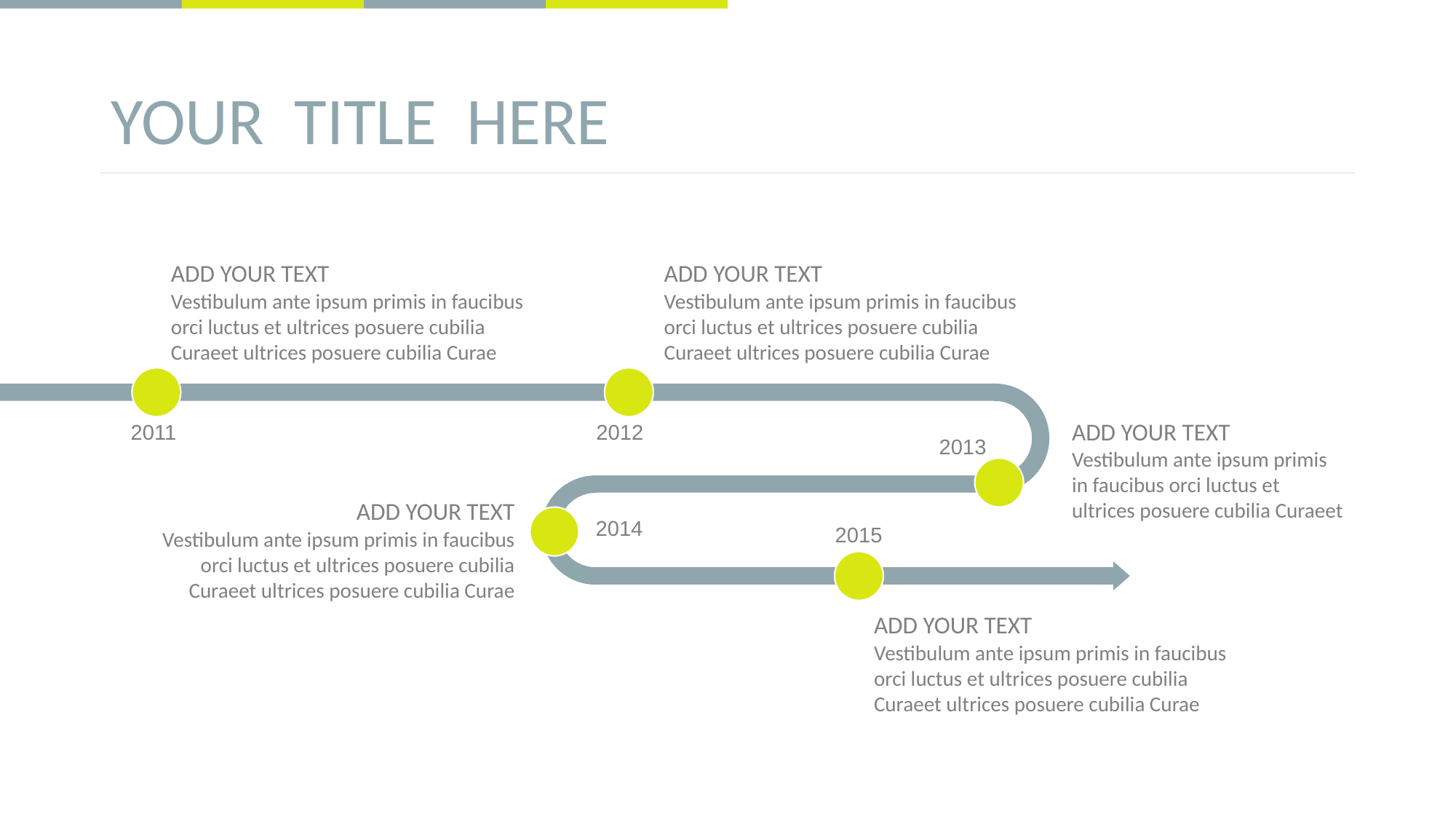

# YOUR  TITLE  HERE
ADD YOUR TEXT
ADD YOUR TEXT
Vestibulum ante ipsum primis in faucibus orci luctus et ultrices posuere cubilia Curaeet ultrices posuere cubilia Curae
Vestibulum ante ipsum primis in faucibus orci luctus et ultrices posuere cubilia Curaeet ultrices posuere cubilia Curae

ADD YOUR TEXT
2011
2012
2013
Vestibulum ante ipsum primis in faucibus orci luctus et ultrices posuere cubilia Curaeet

ADD YOUR TEXT

2014
2015
Vestibulum ante ipsum primis in faucibus orci luctus et ultrices posuere cubilia Curaeet ultrices posuere cubilia Curae

ADD YOUR TEXT
Vestibulum ante ipsum primis in faucibus orci luctus et ultrices posuere cubilia Curaeet ultrices posuere cubilia Curae